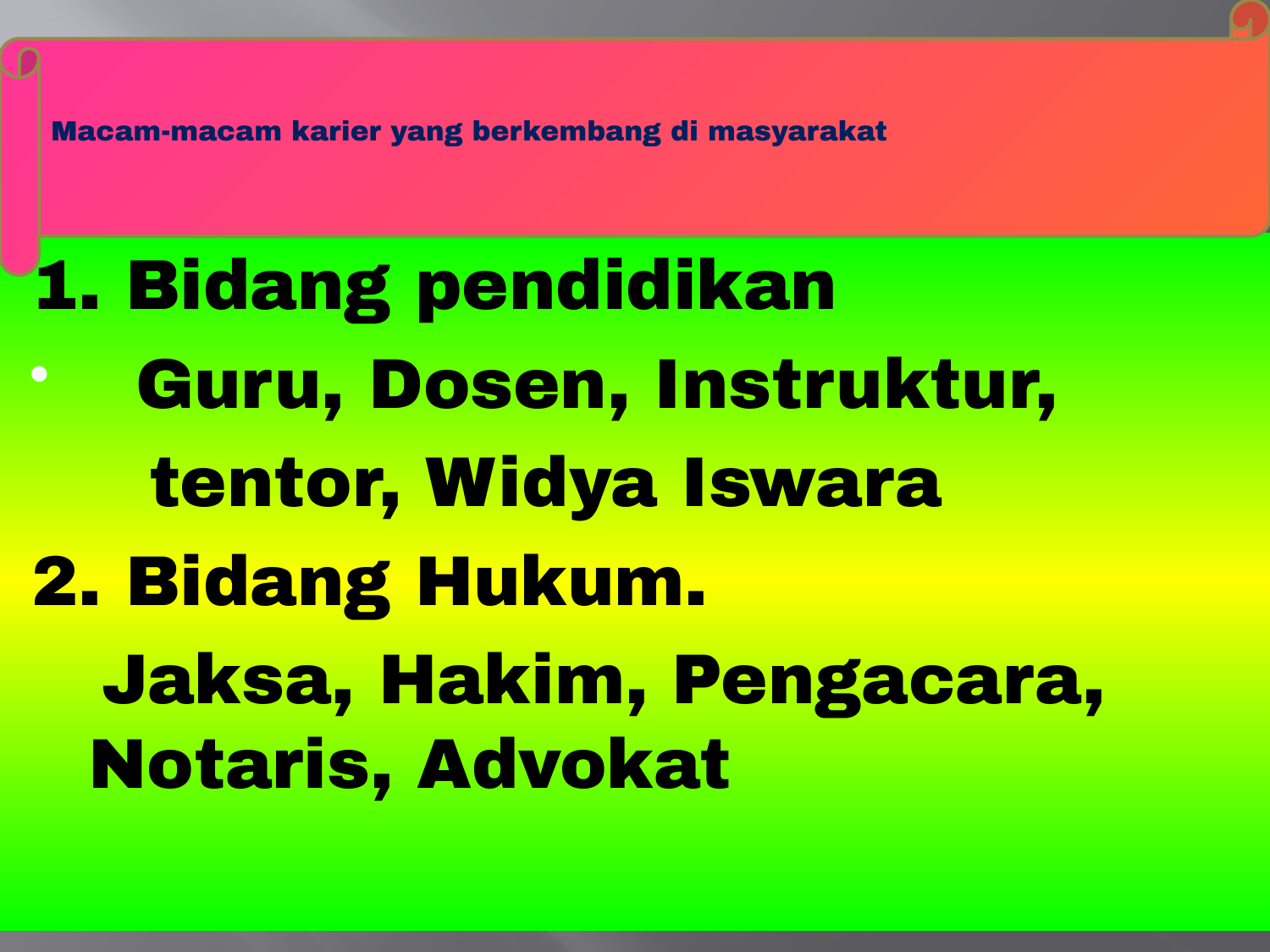

Macam-macam karier yang berkembang di masyarakat

# .
1. Bidang pendidikan
  Guru, Dosen, Instruktur,
     tentor, Widya Iswara
2. Bidang Hukum.
   Jaksa, Hakim, Pengacara, Notaris, Advokat